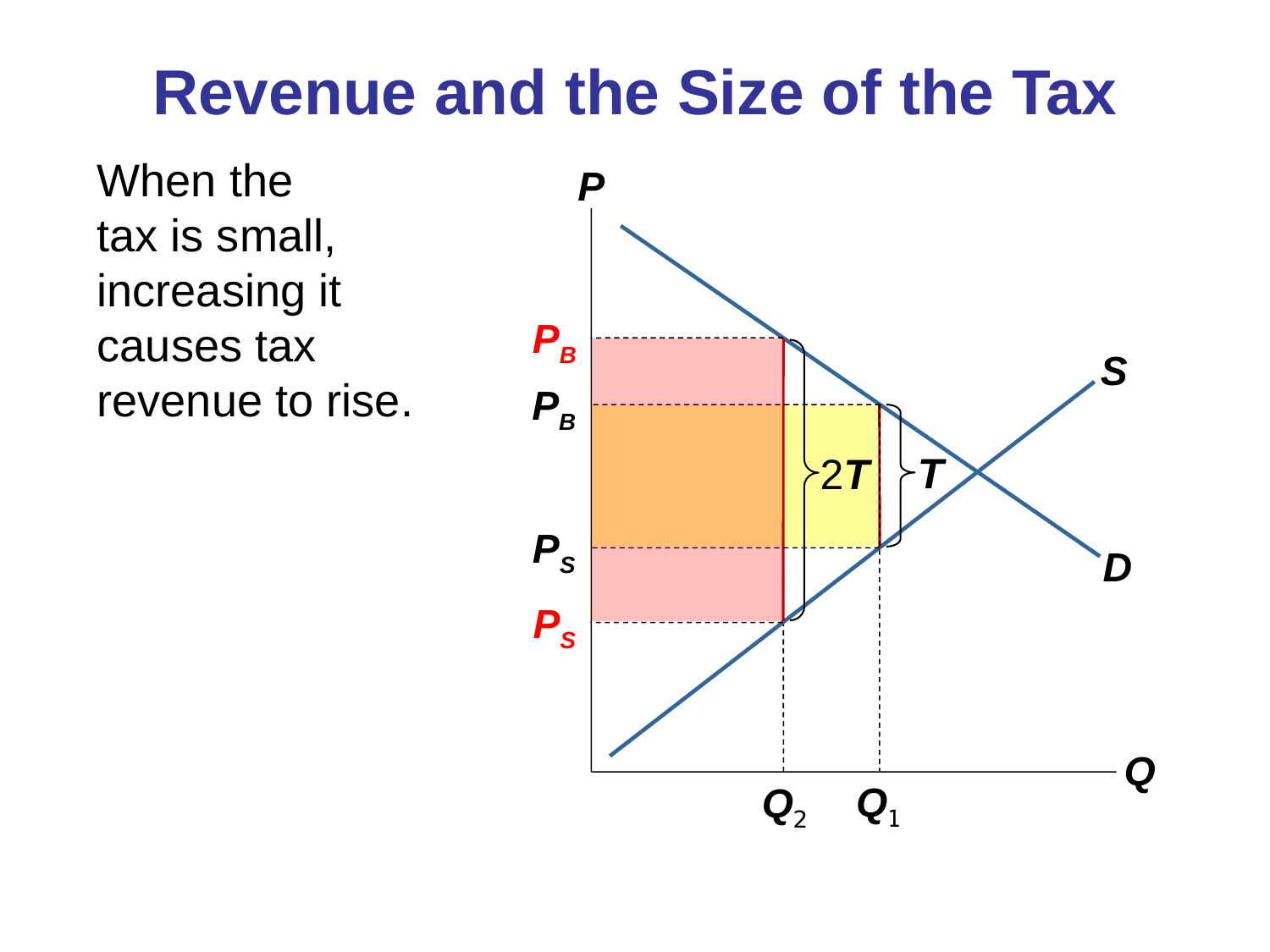

0
# Revenue and the Size of the Tax
When the
tax is small, increasing it causes tax revenue to rise.
P

Q

D
S

PB

Q2

2T
PB

Q1

T

PS

PS